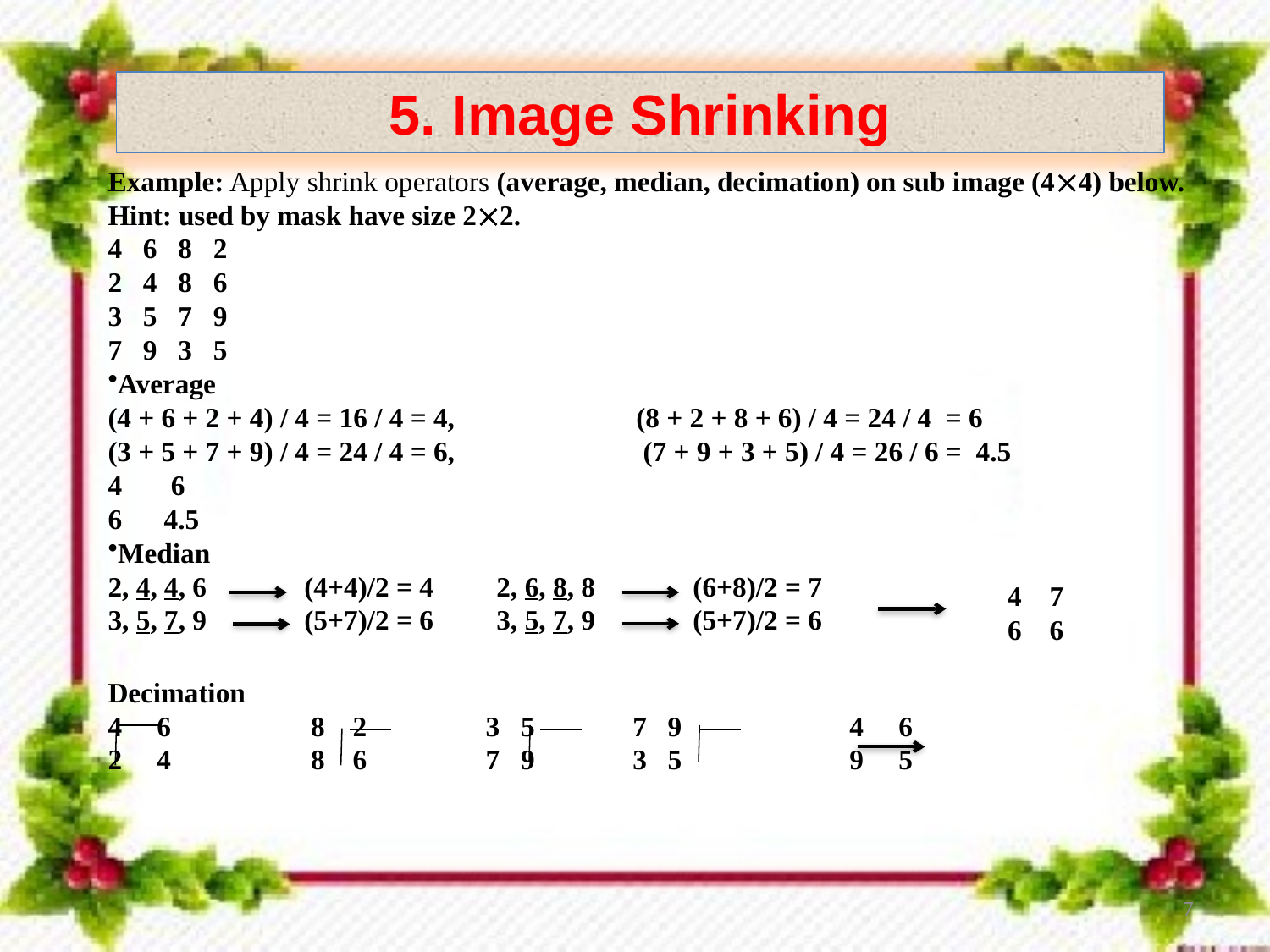

5. Image Shrinking
Example: Apply shrink operators (average, median, decimation) on sub image (4×4) below.
Hint: used by mask have size 2×2.
4   6   8   2
2   4   8   6
3   5   7   9
7   9   3   5
Average
(4 + 6 + 2 + 4) / 4 = 16 / 4 = 4,                          (8 + 2 + 8 + 6) / 4 = 24 / 4  = 6
(3 + 5 + 7 + 9) / 4 = 24 / 4 = 6,                           (7 + 9 + 3 + 5) / 4 = 26 / 6 =  4.5
4       6
6      4.5
Median
2, 4, 4, 6              (4+4)/2 = 4         2, 6, 8, 8              (6+8)/2 = 7
3, 5, 7, 9              (5+7)/2 = 6         3, 5, 7, 9              (5+7)/2 = 6
4    7
6    6
Decimation
4     6                    8    2                 3   5              7   9                        4     6
2     4                    8    6                 7   9              3   5                        9     5
7